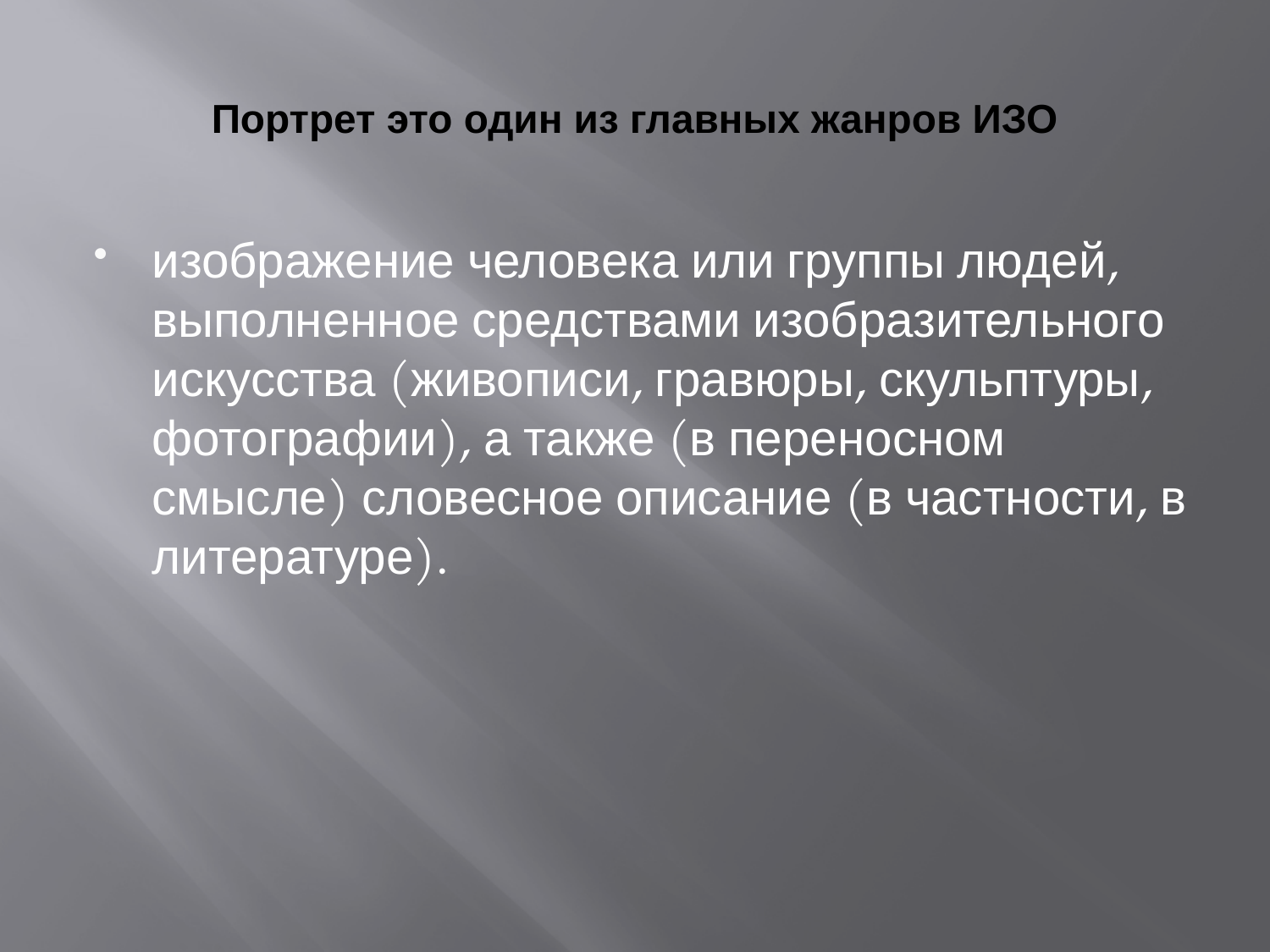

# Портрет это один из главных жанров ИЗО
изображение человека или группы людей, выполненное средствами изобразительного искусства (живописи, гравюры, скульптуры, фотографии), а также (в переносном смысле) словесное описание (в частности, в литературе).